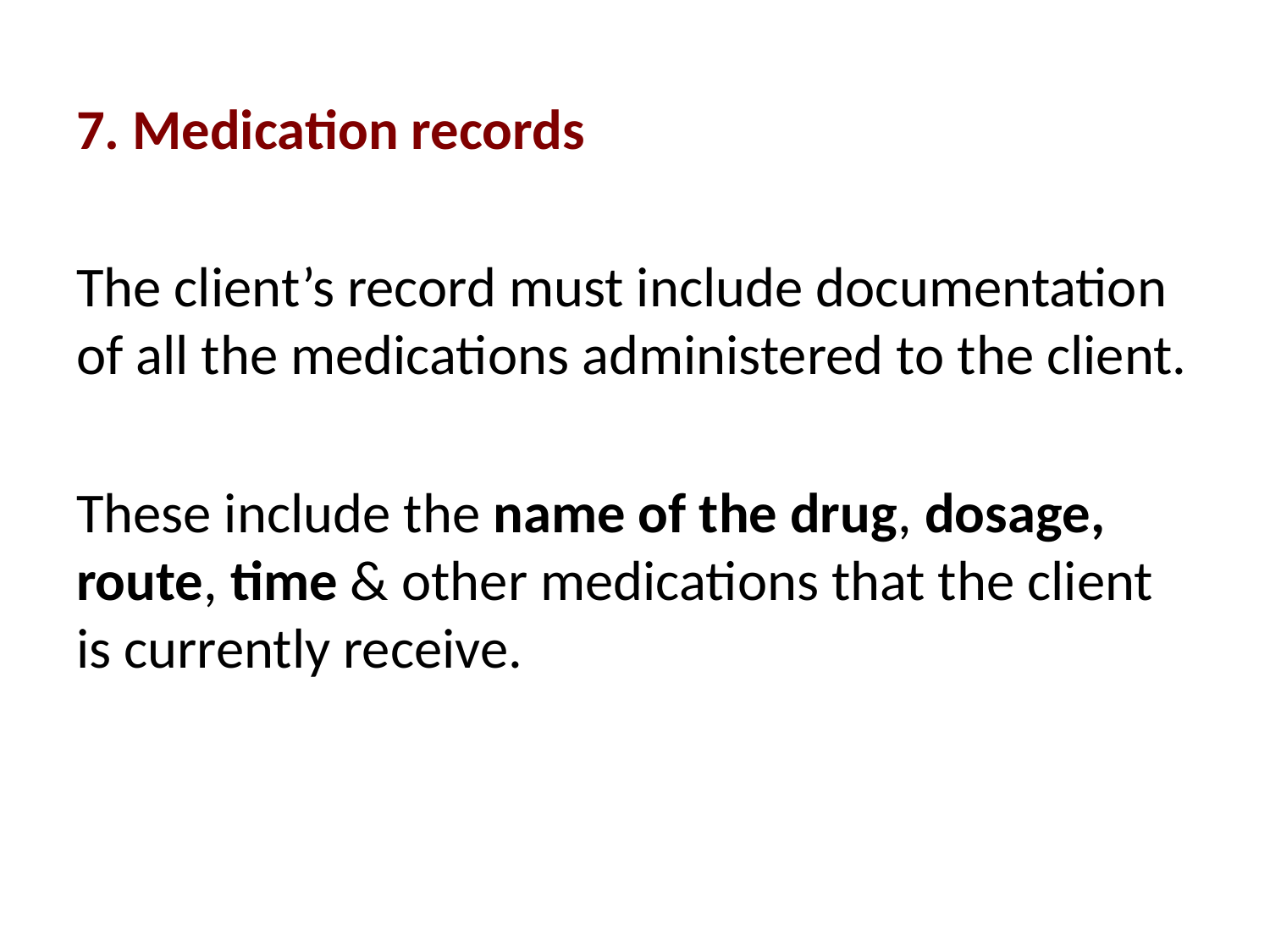

7. Medication records

The client’s record must include documentation of all the medications administered to the client.

These include the name of the drug, dosage, route, time & other medications that the client is currently receive.